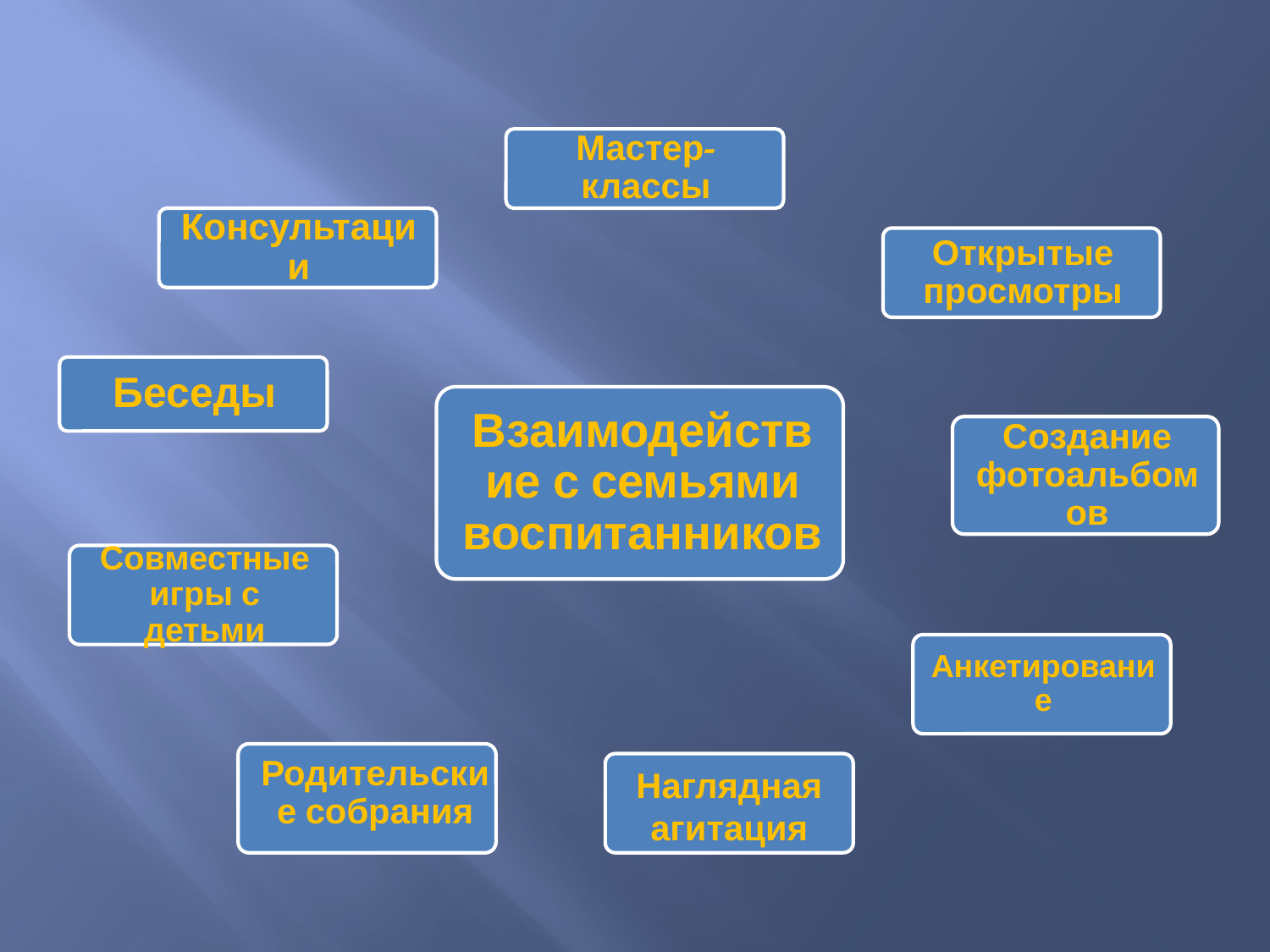

Мастер-классы
Консультации
Открытые просмотры
Беседы
Взаимодействие с семьями воспитанников
Создание фотоальбомов
Совместные игры с детьми
Анкетирование
Родительские собрания

Наглядная агитация